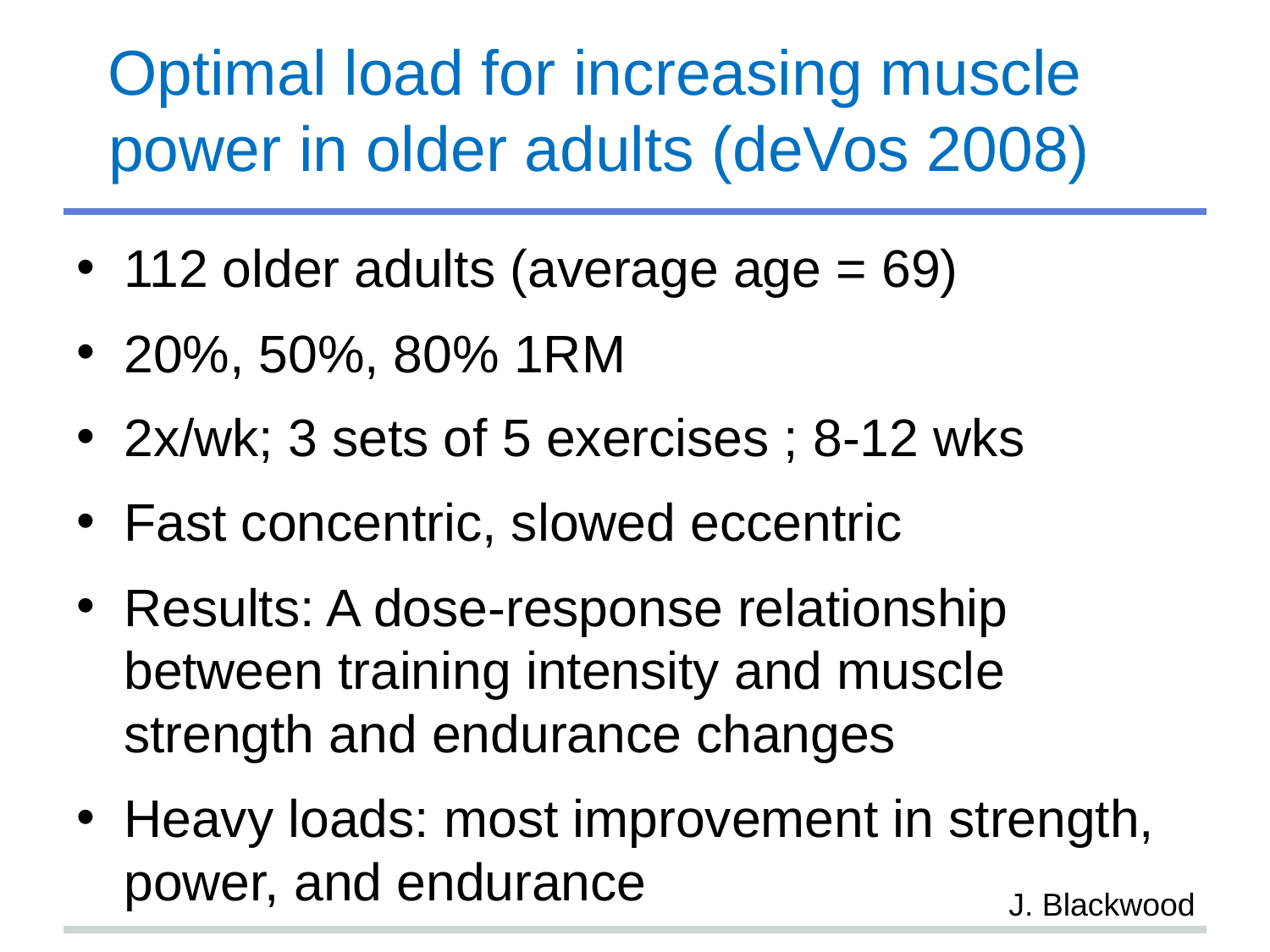

# Optimal load for increasing muscle power in older adults (deVos 2008)
112 older adults (average age = 69)
20%, 50%, 80% 1RM
2x/wk; 3 sets of 5 exercises ; 8-12 wks
Fast concentric, slowed eccentric
Results: A dose-response relationship between training intensity and muscle strength and endurance changes
Heavy loads: most improvement in strength, power, and endurance

J. Blackwood